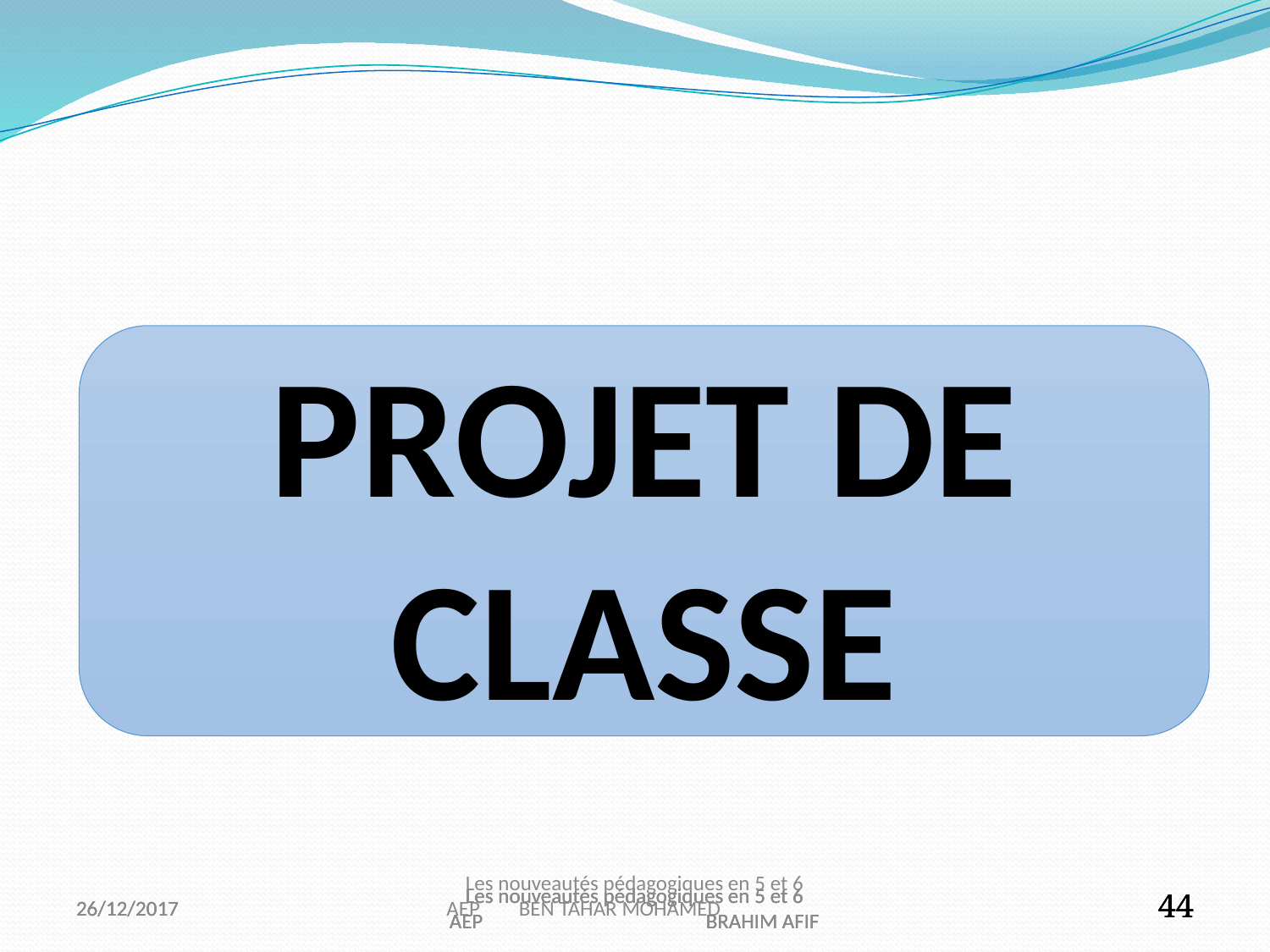

PROJET DE CLASSE
26/12/2017
26/12/2017
26/12/2017
Les nouveautés pédagogiques en 5 et 6 AEP                                              BRAHIM AFIF
Les nouveautés pédagogiques en 5 et 6 AEP                                              BRAHIM AFIF
Les nouveautés pédagogiques en 5 et 6 AEP                                              BRAHIM AFIF
Les nouveautés pédagogiques en 5 et 6 AEP        BEN TAHAR MOHAMED
44
44
44
44